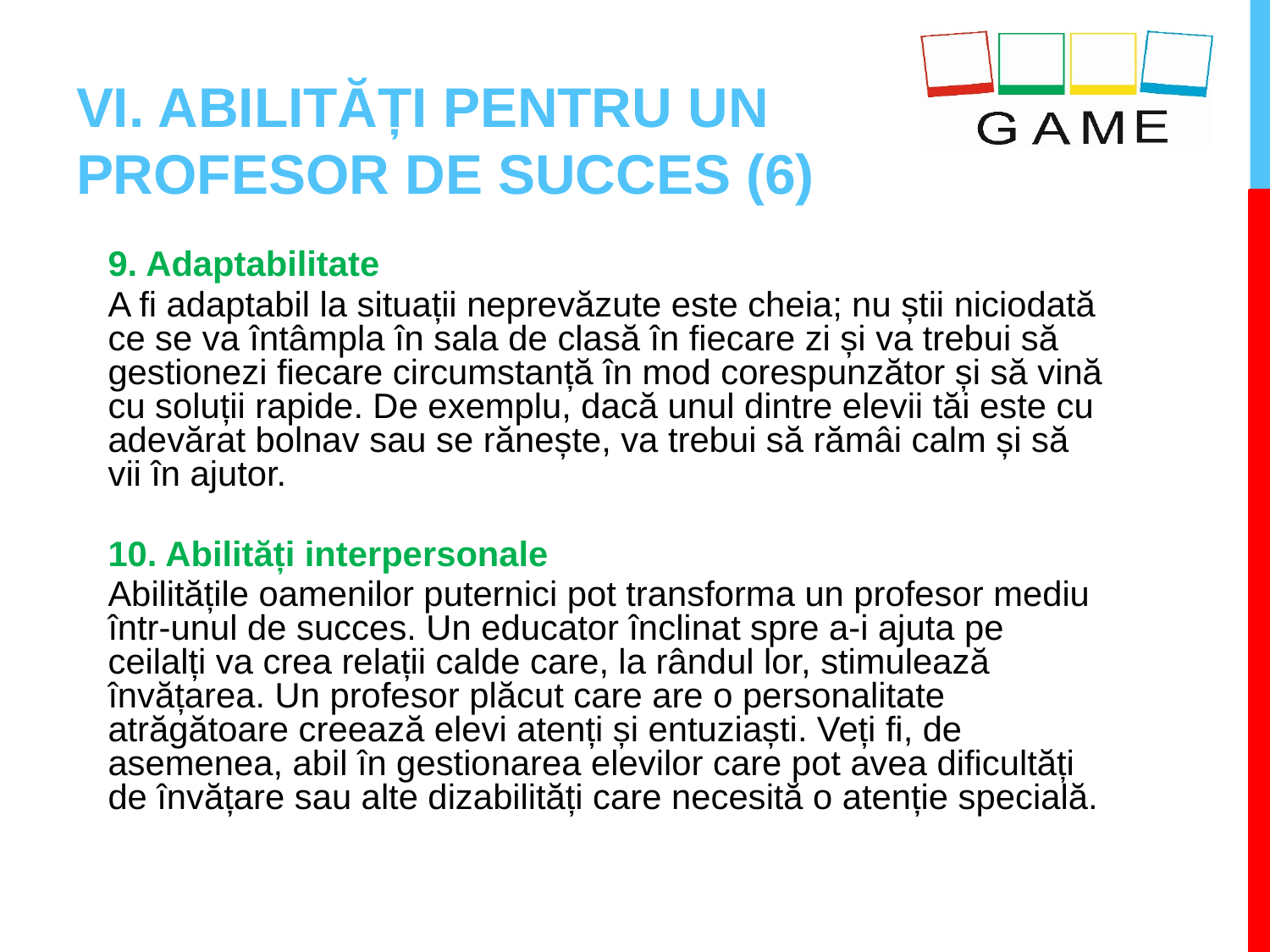

# VI. ABILITĂȚI PENTRU UN PROFESOR DE SUCCES (6)
9. Adaptabilitate
A fi adaptabil la situații neprevăzute este cheia; nu știi niciodată ce se va întâmpla în sala de clasă în fiecare zi și va trebui să gestionezi fiecare circumstanță în mod corespunzător și să vină cu soluții rapide. De exemplu, dacă unul dintre elevii tăi este cu adevărat bolnav sau se rănește, va trebui să rămâi calm și să vii în ajutor.

10. Abilități interpersonale
Abilitățile oamenilor puternici pot transforma un profesor mediu într-unul de succes. Un educator înclinat spre a-i ajuta pe ceilalți va crea relații calde care, la rândul lor, stimulează învățarea. Un profesor plăcut care are o personalitate atrăgătoare creează elevi atenți și entuziaști. Veți fi, de asemenea, abil în gestionarea elevilor care pot avea dificultăți de învățare sau alte dizabilități care necesită o atenție specială.